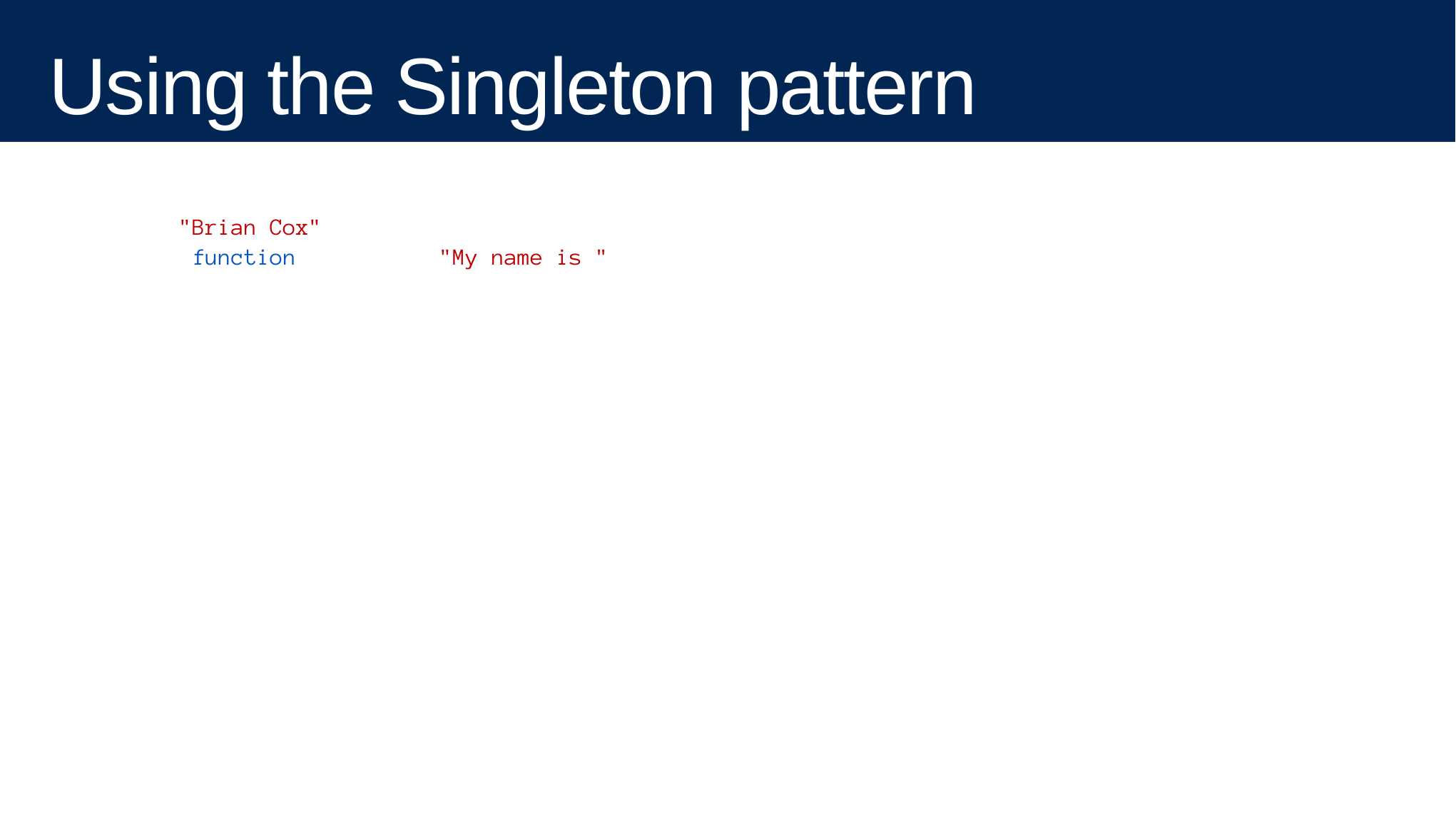

# Using the Singleton pattern
window.Wingtip = window.Wingtip || {};
Wingtip.Customer = {
    name: "Brian Cox",
    speak: function() { alert("My name is " + this.name); }
 };

Wingtip.Customer.speak();